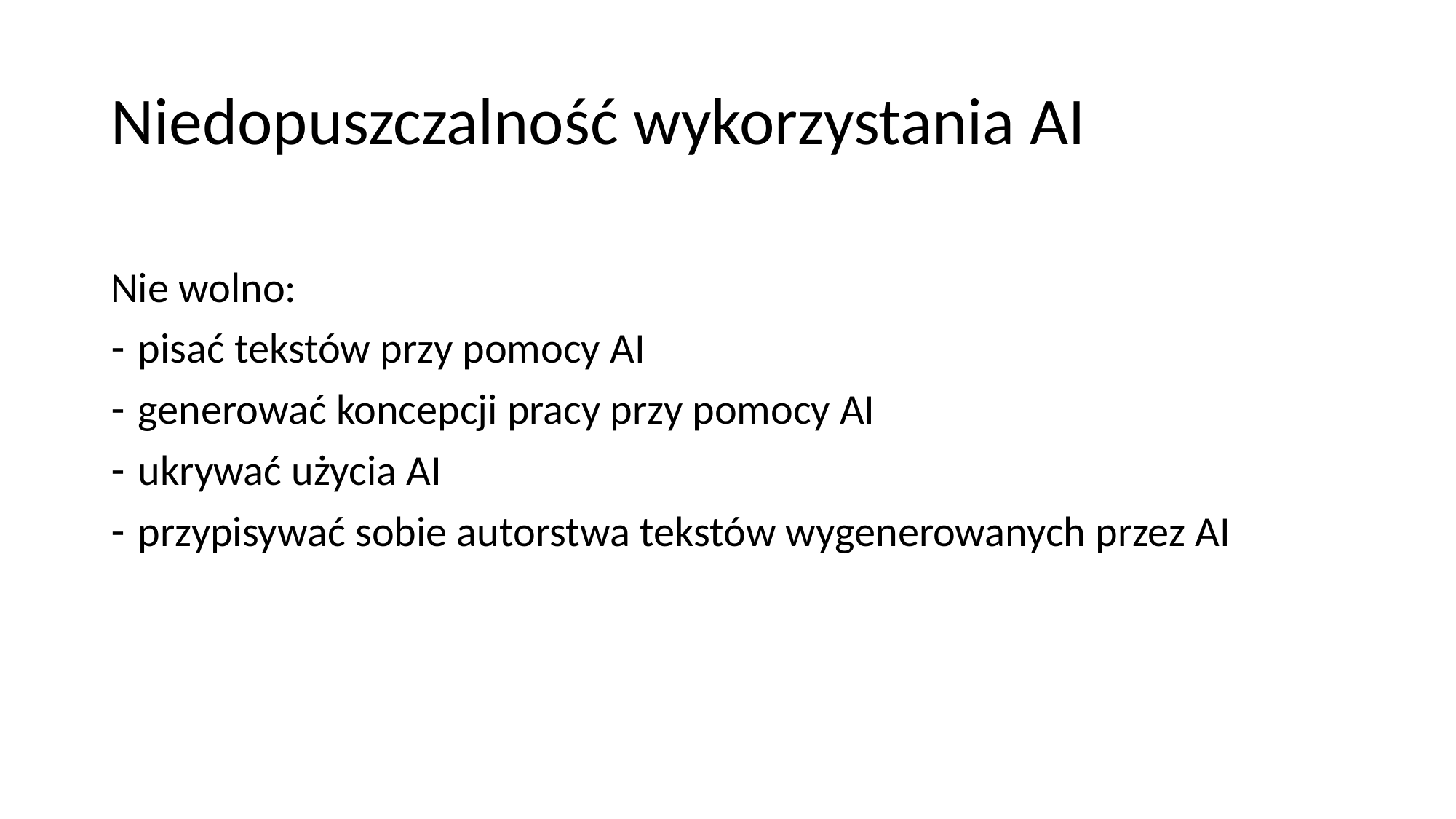

# Niedopuszczalność wykorzystania AI
Nie wolno:
pisać tekstów przy pomocy AI
generować koncepcji pracy przy pomocy AI
ukrywać użycia AI
przypisywać sobie autorstwa tekstów wygenerowanych przez AI